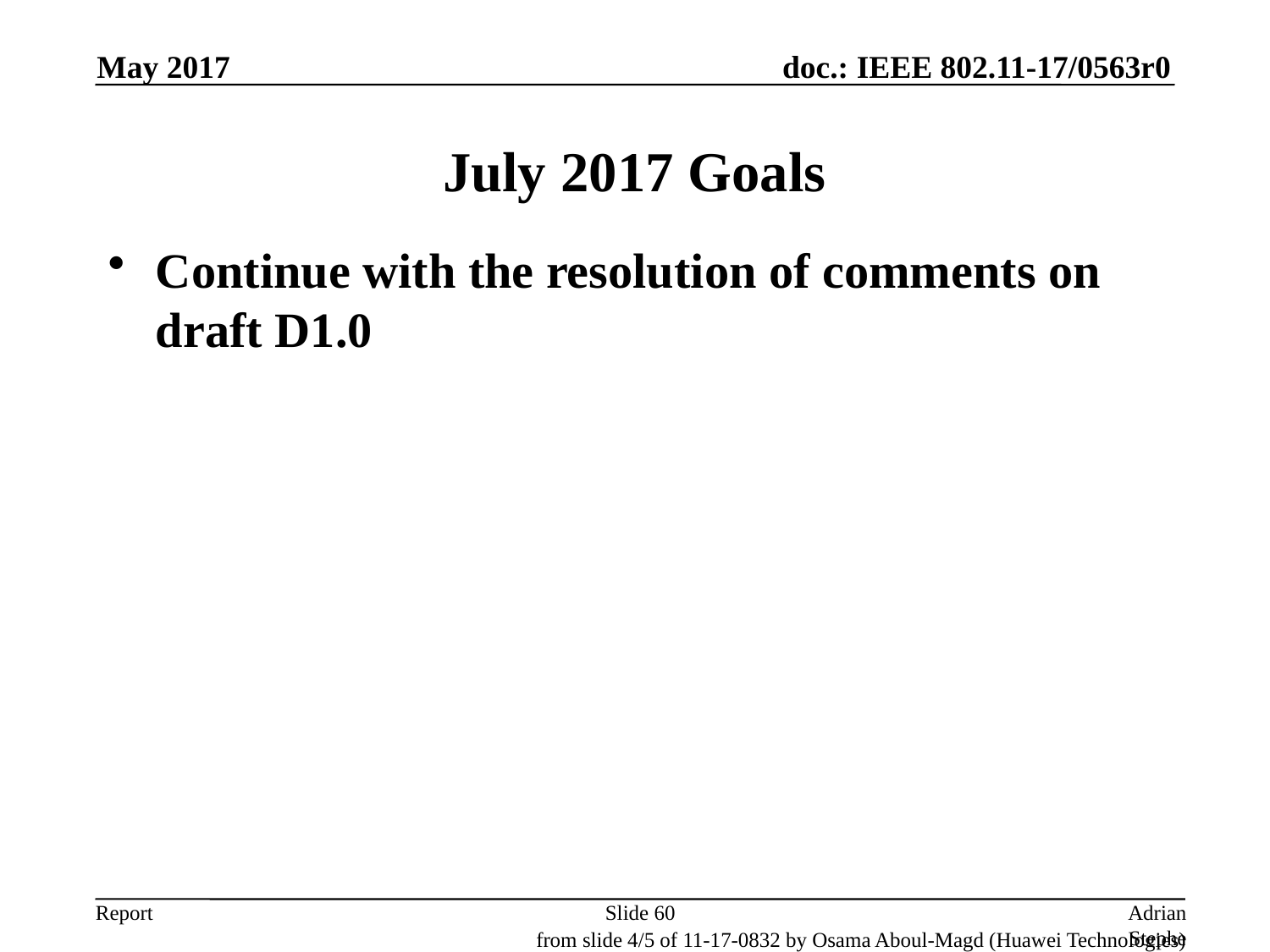

May 2017
# July 2017 Goals
Continue with the resolution of comments on draft D1.0

Slide 60
Adrian Stephens, Intel Corporation
from slide 4/5 of 11-17-0832 by Osama Aboul-Magd (Huawei Technologies)